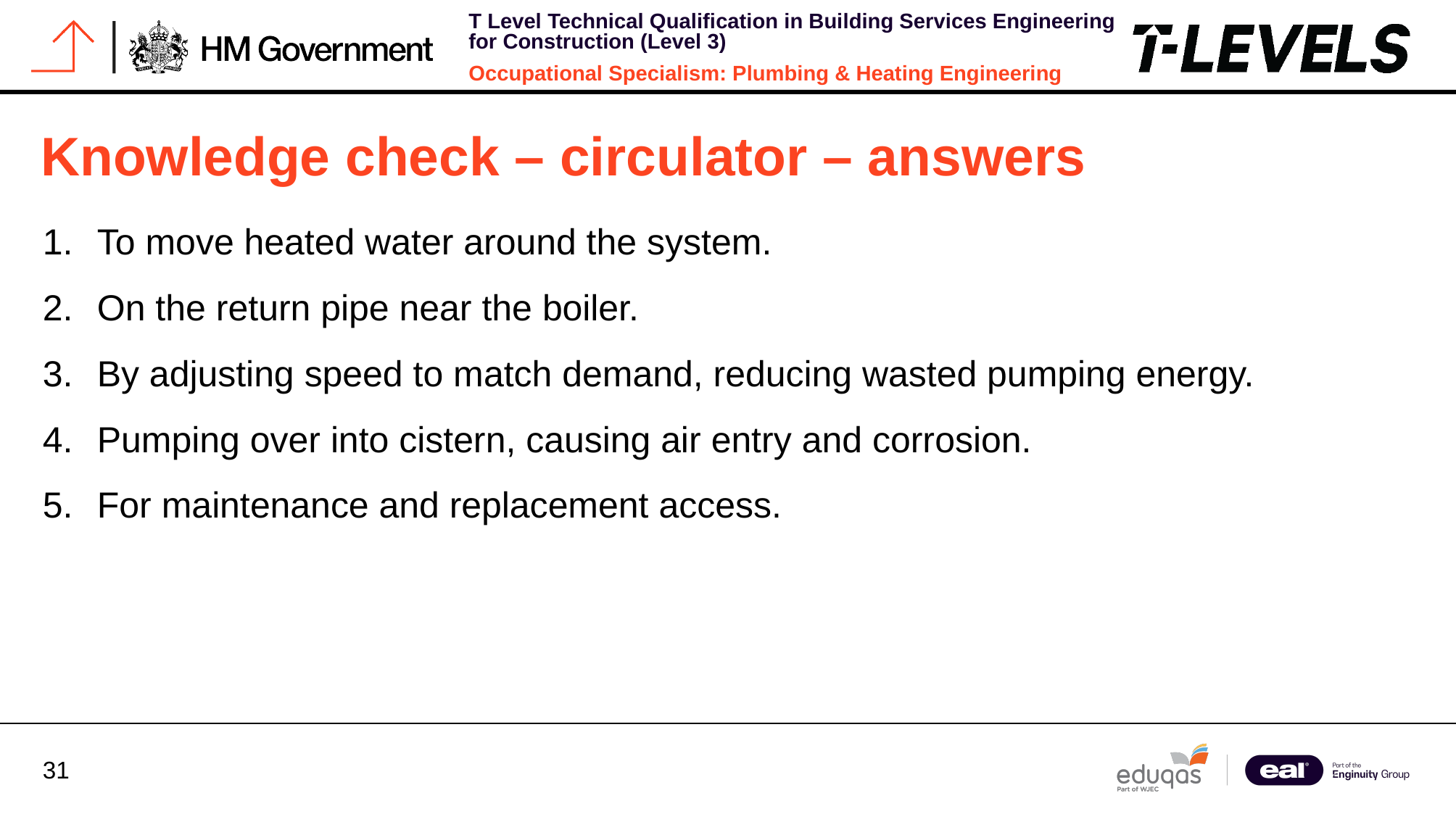

# Knowledge check – circulator – answers
To move heated water around the system.
On the return pipe near the boiler.
By adjusting speed to match demand, reducing wasted pumping energy.
Pumping over into cistern, causing air entry and corrosion.
For maintenance and replacement access.